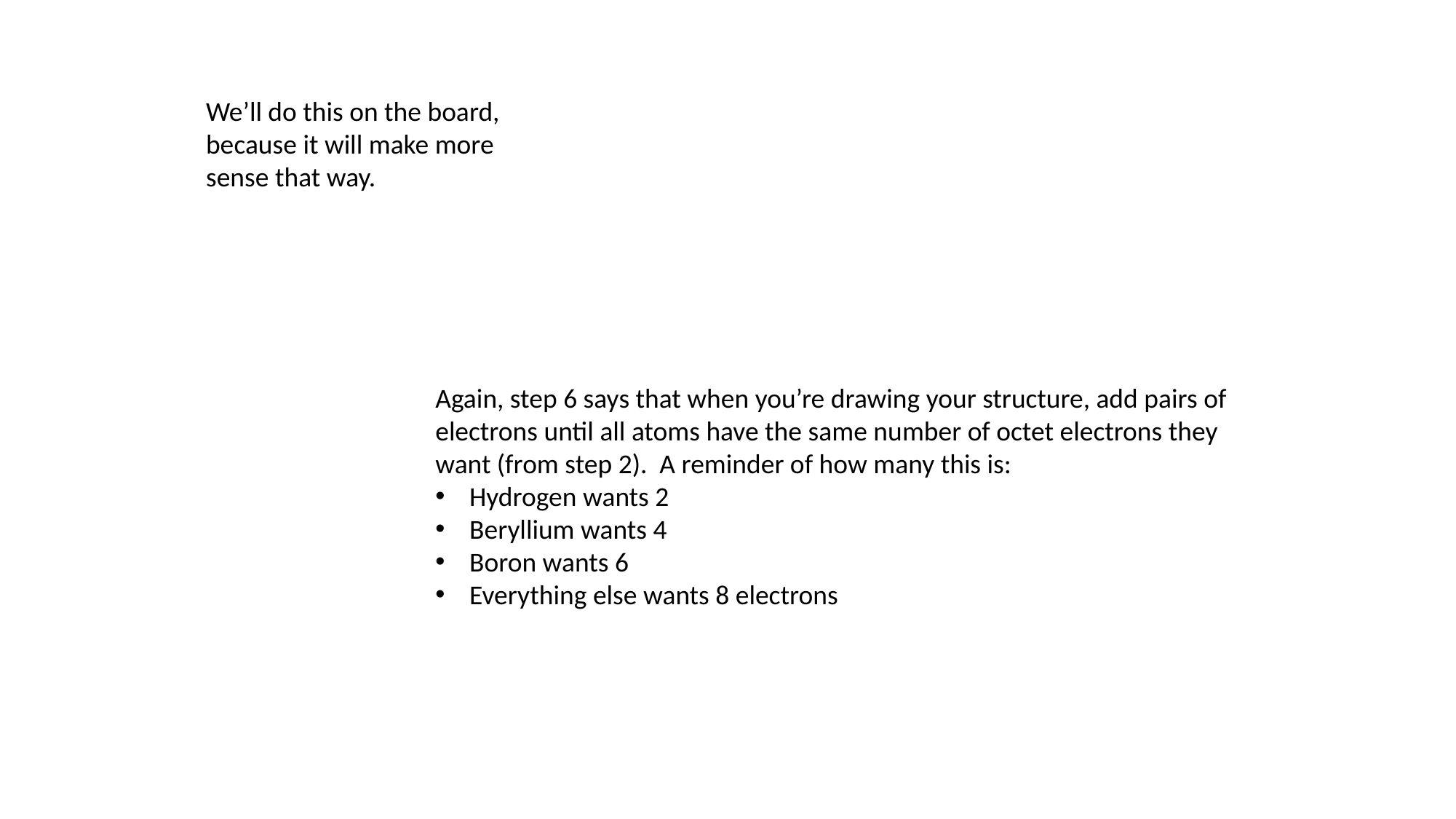

We’ll do this on the board, because it will make more sense that way.
Again, step 6 says that when you’re drawing your structure, add pairs of electrons until all atoms have the same number of octet electrons they want (from step 2).  A reminder of how many this is:
Hydrogen wants 2
Beryllium wants 4
Boron wants 6
Everything else wants 8 electrons